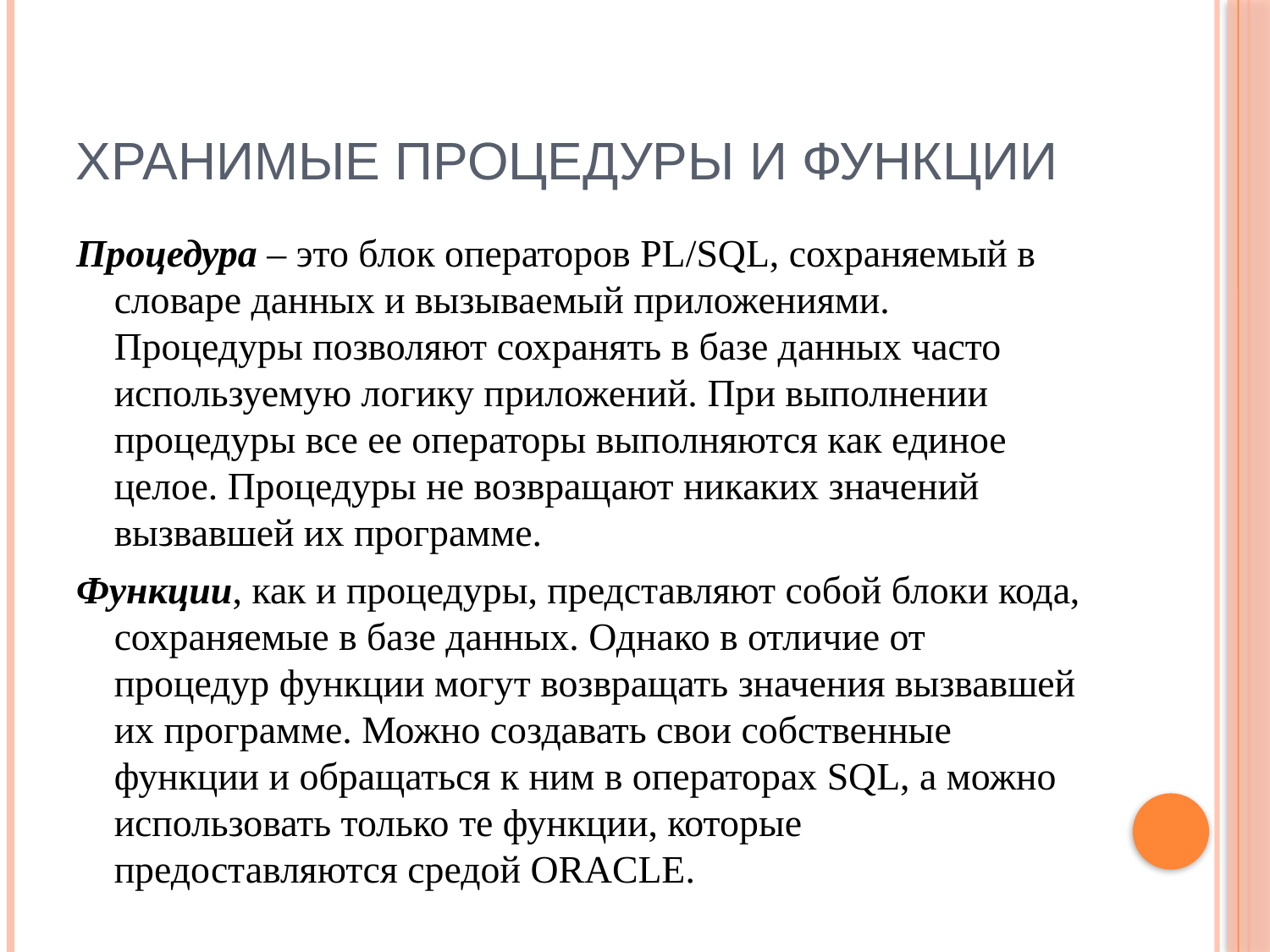

# Хранимые процедуры и функции
Процедура – это блок операторов PL/SQL, сохраняемый в словаре данных и вызываемый приложениями. Процедуры позволяют сохранять в базе данных часто используемую логику приложений. При выполнении процедуры все ее операторы выполняются как единое целое. Процедуры не возвращают никаких значений вызвавшей их программе.
Функции, как и процедуры, представляют собой блоки кода, сохраняемые в базе данных. Однако в отличие от процедур функции могут возвращать значения вызвавшей их программе. Можно создавать свои собственные функции и обращаться к ним в операторах SQL, а можно использовать только те функции, которые предоставляются средой ORACLE.